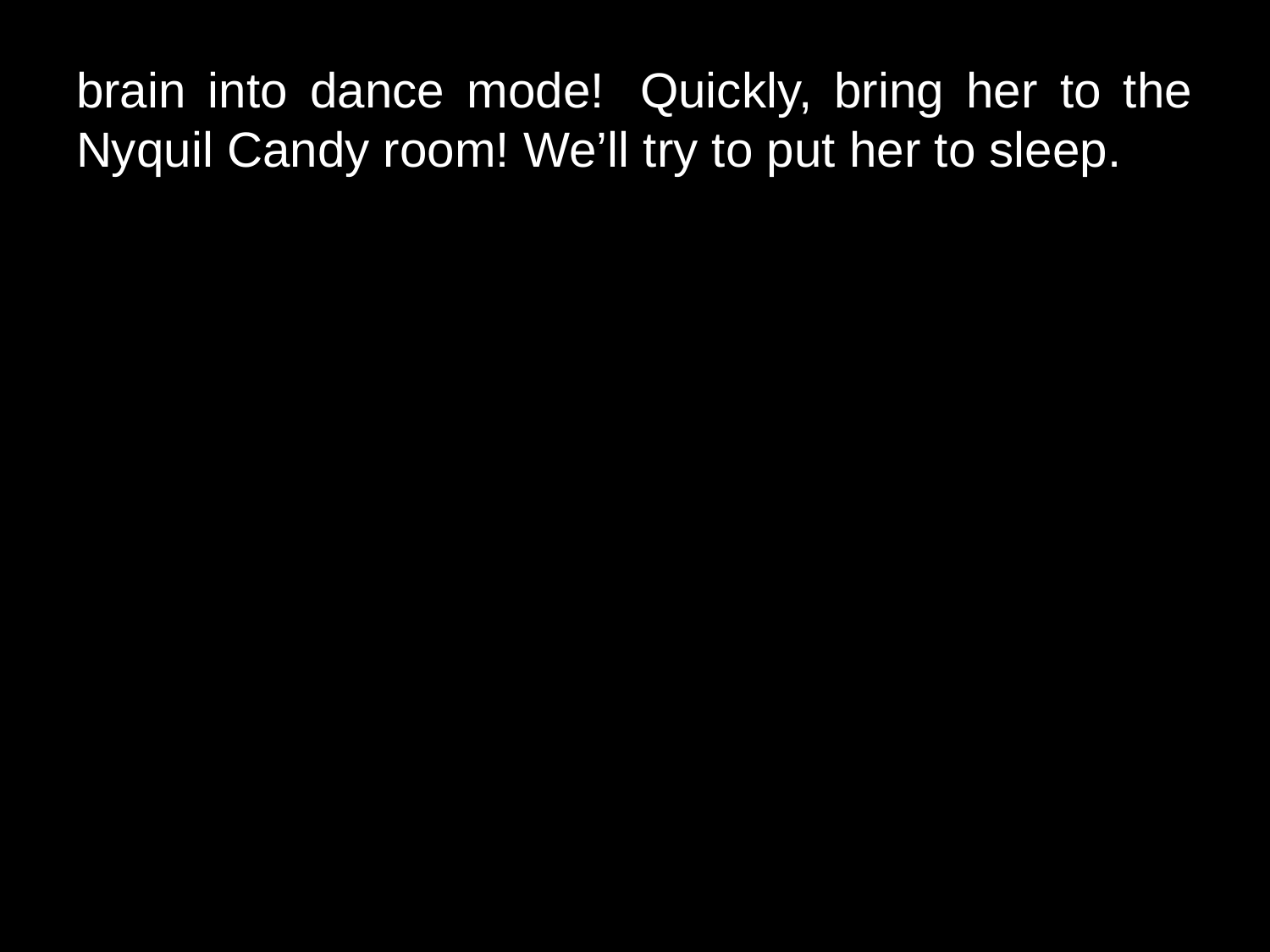

# brain into dance mode!  Quickly, bring her to the Nyquil Candy room! We’ll try to put her to sleep.